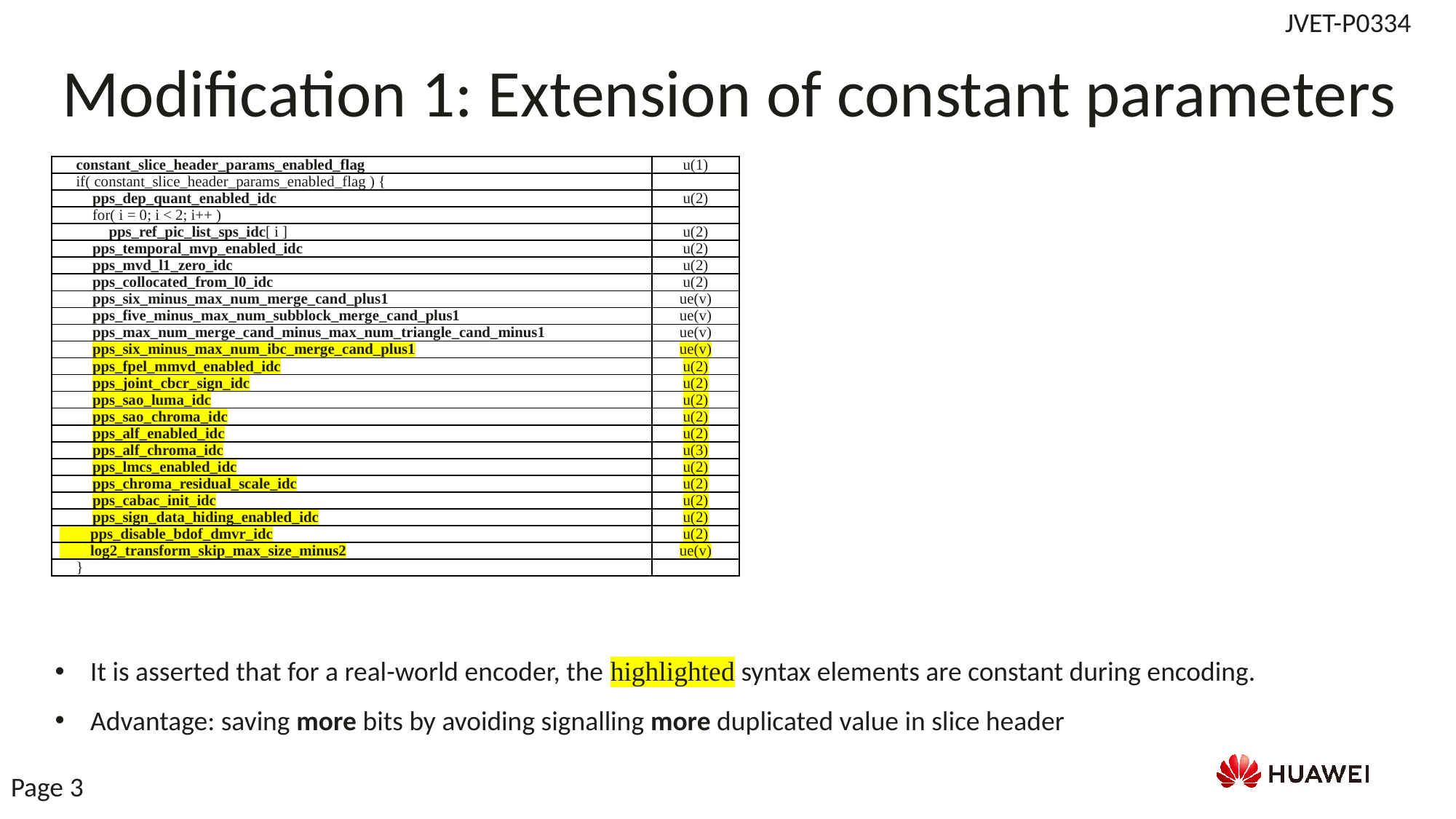

# Modification 1: Extension of constant parameters
| constant\_slice\_header\_params\_enabled\_flag | u(1) |
| --- | --- |
| if( constant\_slice\_header\_params\_enabled\_flag ) { |  |
| pps\_dep\_quant\_enabled\_idc | u(2) |
| for( i = 0; i < 2; i++ ) |  |
| pps\_ref\_pic\_list\_sps\_idc[ i ] | u(2) |
| pps\_temporal\_mvp\_enabled\_idc | u(2) |
| pps\_mvd\_l1\_zero\_idc | u(2) |
| pps\_collocated\_from\_l0\_idc | u(2) |
| pps\_six\_minus\_max\_num\_merge\_cand\_plus1 | ue(v) |
| pps\_five\_minus\_max\_num\_subblock\_merge\_cand\_plus1 | ue(v) |
| pps\_max\_num\_merge\_cand\_minus\_max\_num\_triangle\_cand\_minus1 | ue(v) |
| pps\_six\_minus\_max\_num\_ibc\_merge\_cand\_plus1 | ue(v) |
| pps\_fpel\_mmvd\_enabled\_idc | u(2) |
| pps\_joint\_cbcr\_sign\_idc | u(2) |
| pps\_sao\_luma\_idc | u(2) |
| pps\_sao\_chroma\_idc | u(2) |
| pps\_alf\_enabled\_idc | u(2) |
| pps\_alf\_chroma\_idc | u(3) |
| pps\_lmcs\_enabled\_idc | u(2) |
| pps\_chroma\_residual\_scale\_idc | u(2) |
| pps\_cabac\_init\_idc | u(2) |
| pps\_sign\_data\_hiding\_enabled\_idc | u(2) |
| pps\_disable\_bdof\_dmvr\_idc | u(2) |
| log2\_transform\_skip\_max\_size\_minus2 | ue(v) |
| } |  |

It is asserted that for a real-world encoder, the highlighted syntax elements are constant during encoding.
Advantage: saving more bits by avoiding signalling more duplicated value in slice header

Page 3